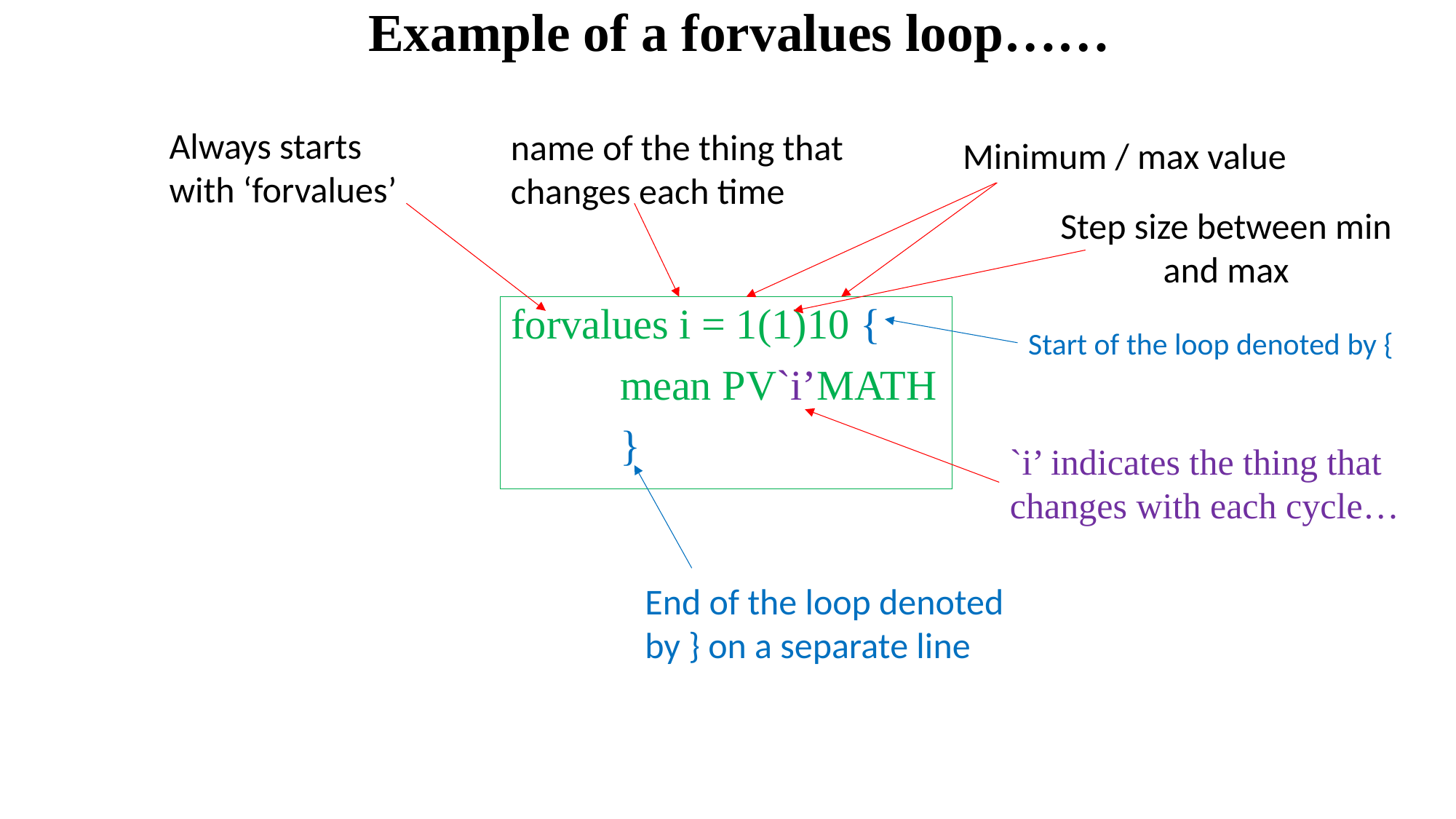

# Example of a forvalues loop……
Always starts with ‘forvalues’
name of the thing that changes each time
Minimum / max value
Step size between min and max
forvalues i = 1(1)10 {
	mean PV`i’MATH
	}

Start of the loop denoted by {
`i’ indicates the thing that
changes with each cycle…
End of the loop denoted by } on a separate line